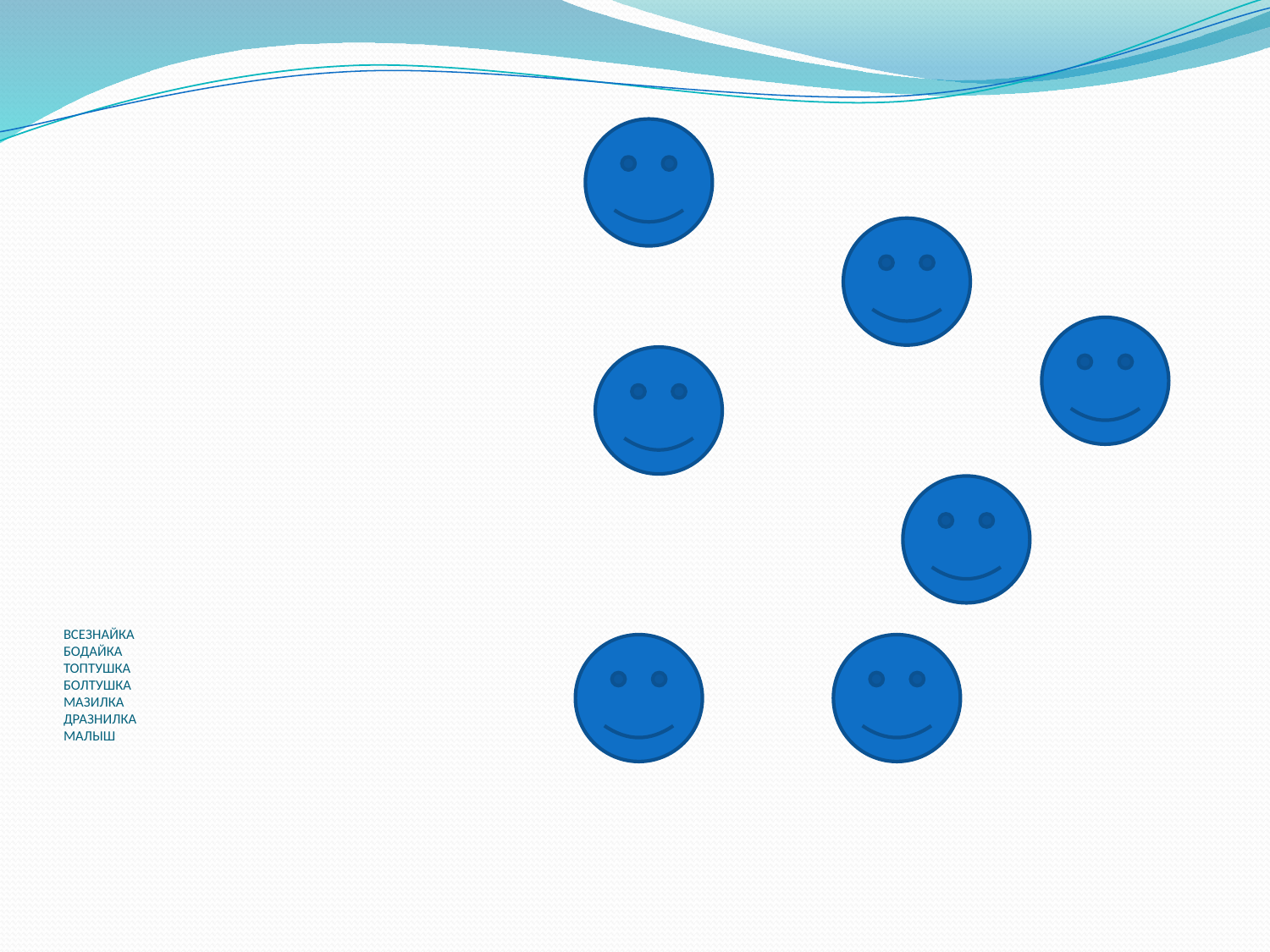

# ВСЕЗНАЙКА БОДАЙКА ТОПТУШКА БОЛТУШКА МАЗИЛКА ДРАЗНИЛКА МАЛЫШ